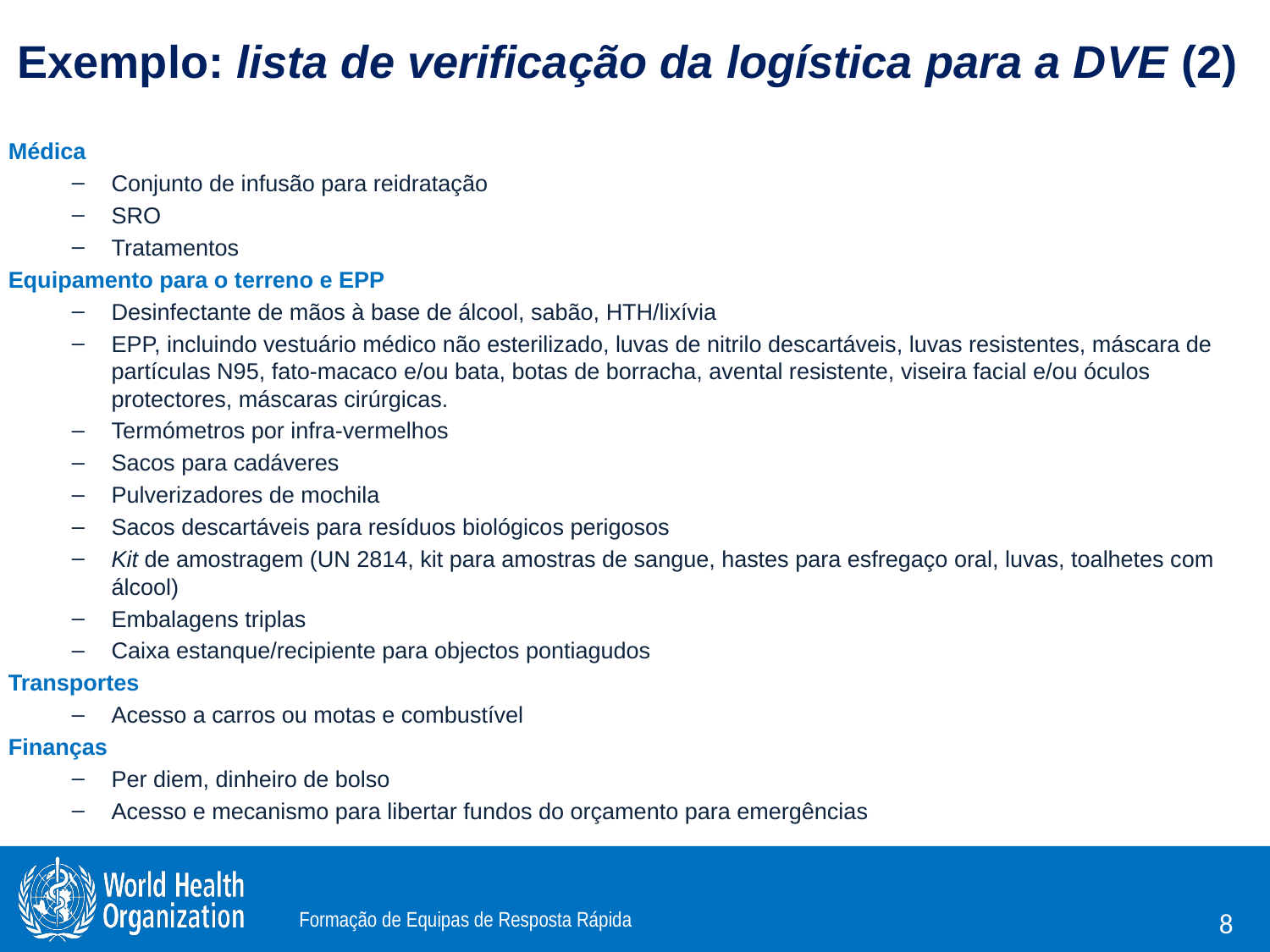

# Exemplo: lista de verificação da logística para a DVE (2)
Médica
Conjunto de infusão para reidratação
SRO
Tratamentos
Equipamento para o terreno e EPP
Desinfectante de mãos à base de álcool, sabão, HTH/lixívia
EPP, incluindo vestuário médico não esterilizado, luvas de nitrilo descartáveis, luvas resistentes, máscara de partículas N95, fato-macaco e/ou bata, botas de borracha, avental resistente, viseira facial e/ou óculos protectores, máscaras cirúrgicas.
Termómetros por infra-vermelhos
Sacos para cadáveres
Pulverizadores de mochila
Sacos descartáveis para resíduos biológicos perigosos
Kit de amostragem (UN 2814, kit para amostras de sangue, hastes para esfregaço oral, luvas, toalhetes com álcool)
Embalagens triplas
Caixa estanque/recipiente para objectos pontiagudos
Transportes
Acesso a carros ou motas e combustível
Finanças
Per diem, dinheiro de bolso
Acesso e mecanismo para libertar fundos do orçamento para emergências